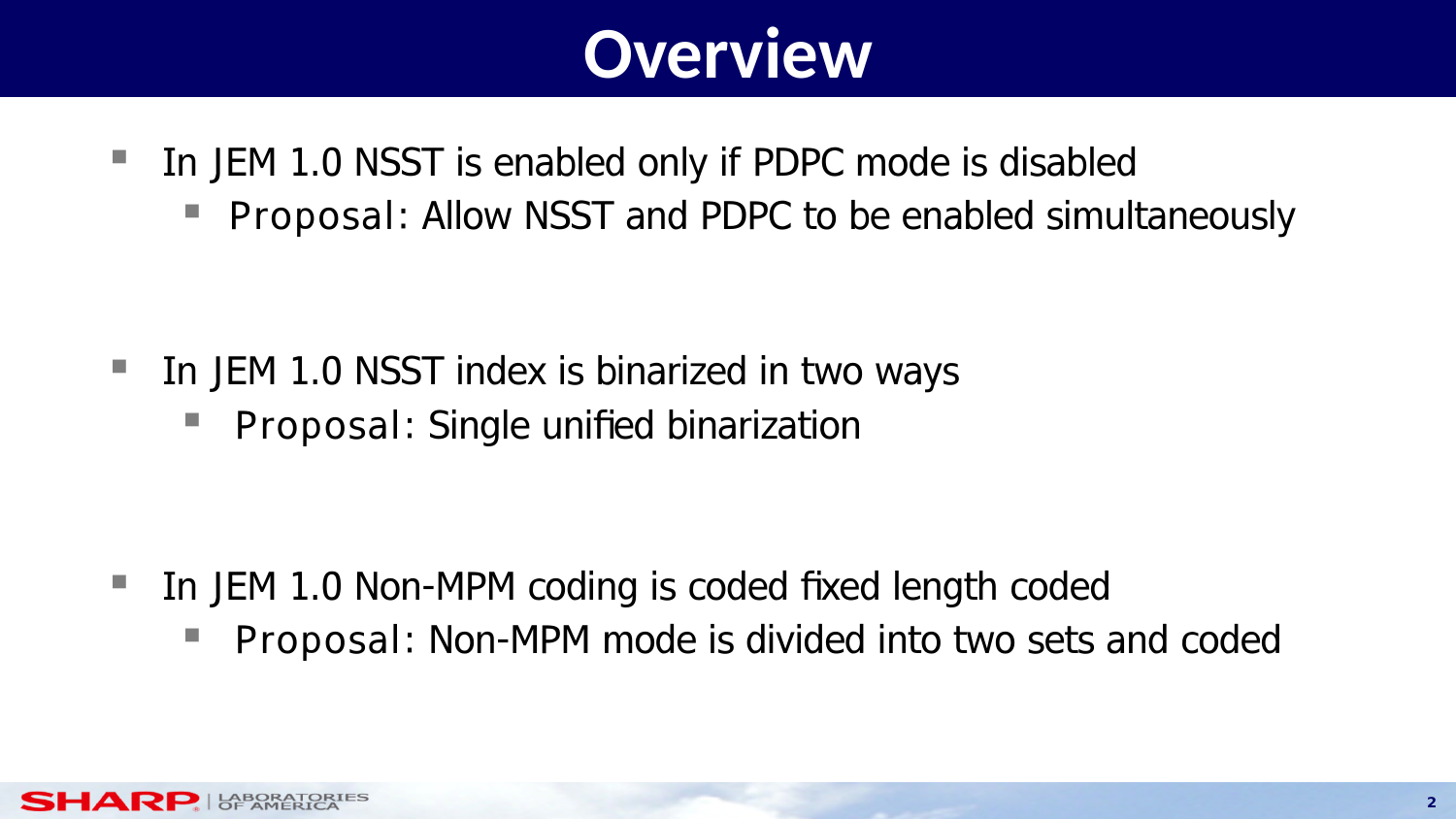

Overview
In JEM 1.0 NSST is enabled only if PDPC mode is disabled
Proposal: Allow NSST and PDPC to be enabled simultaneously

In JEM 1.0 NSST index is binarized in two ways
Proposal: Single unified binarization

In JEM 1.0 Non-MPM coding is coded fixed length coded
Proposal: Non-MPM mode is divided into two sets and coded